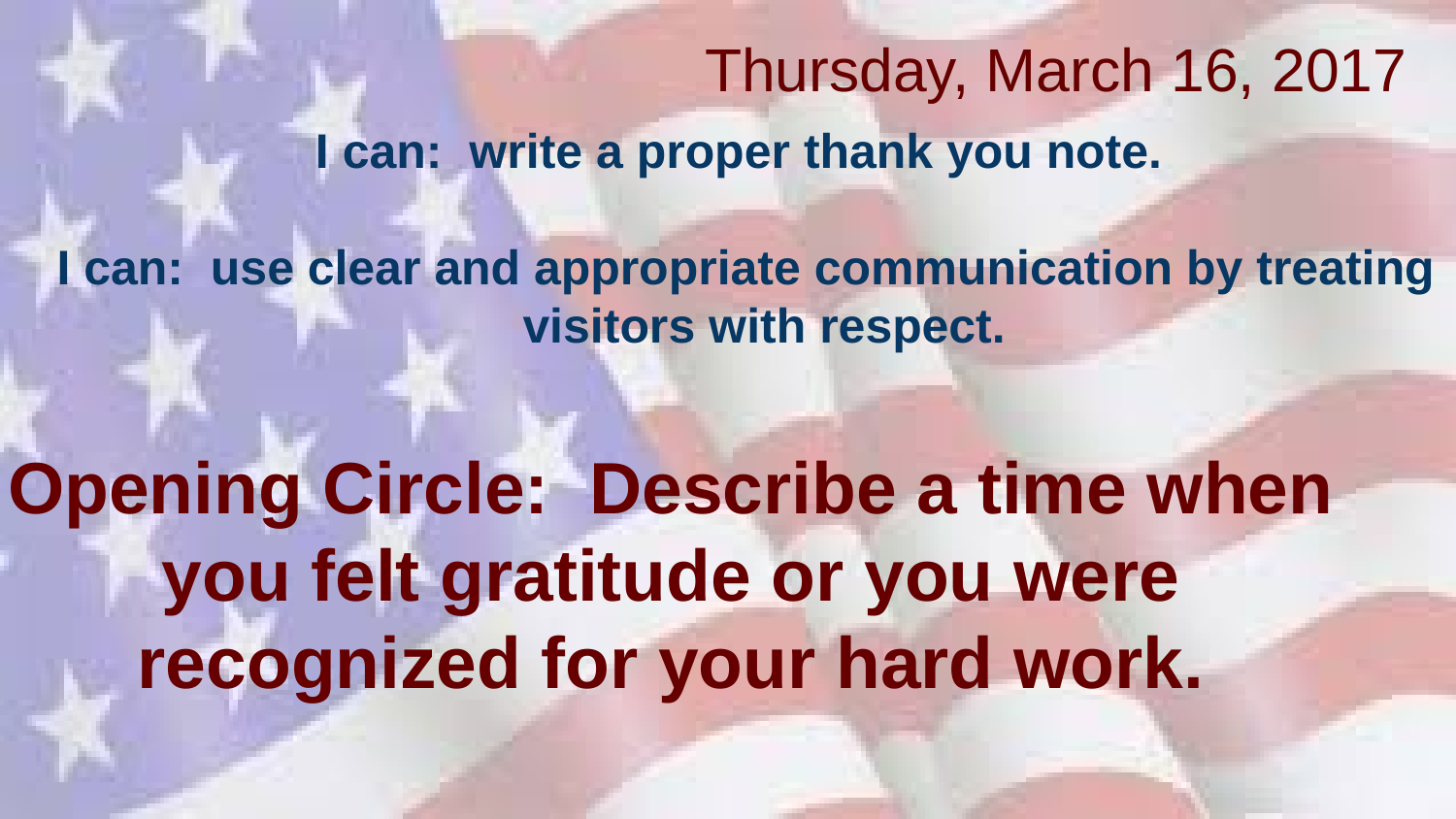

# Thursday, March 16, 2017

I can:  write a proper thank you note.

I can:  use clear and appropriate communication by treating visitors with respect.

Opening Circle:  Describe a time when you felt gratitude or you were recognized for your hard work.